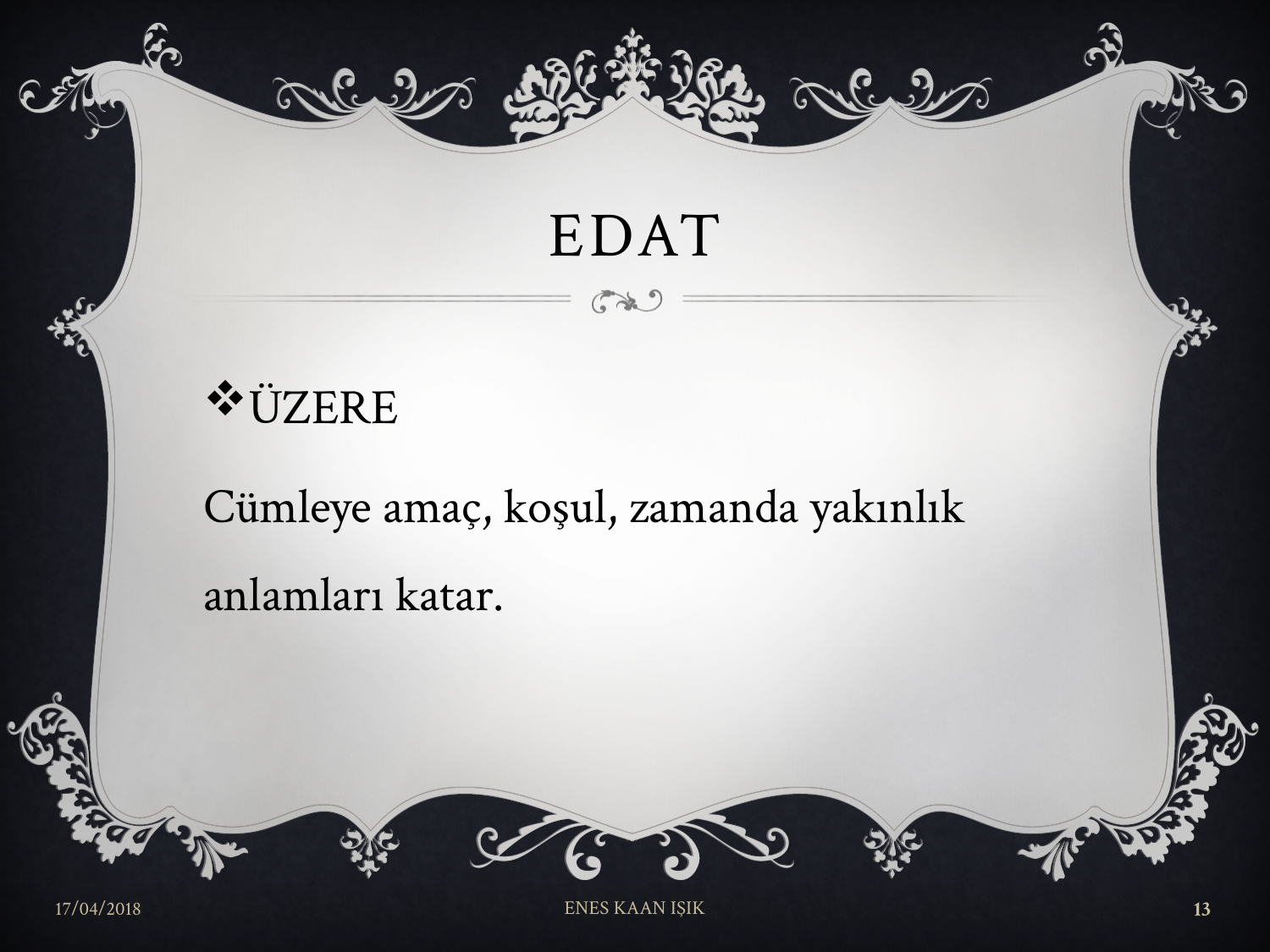

# EDAT
ÜZERE
Cümleye amaç, koşul, zamanda yakınlık anlamları katar.
17/04/2018
ENES KAAN IŞIK
13